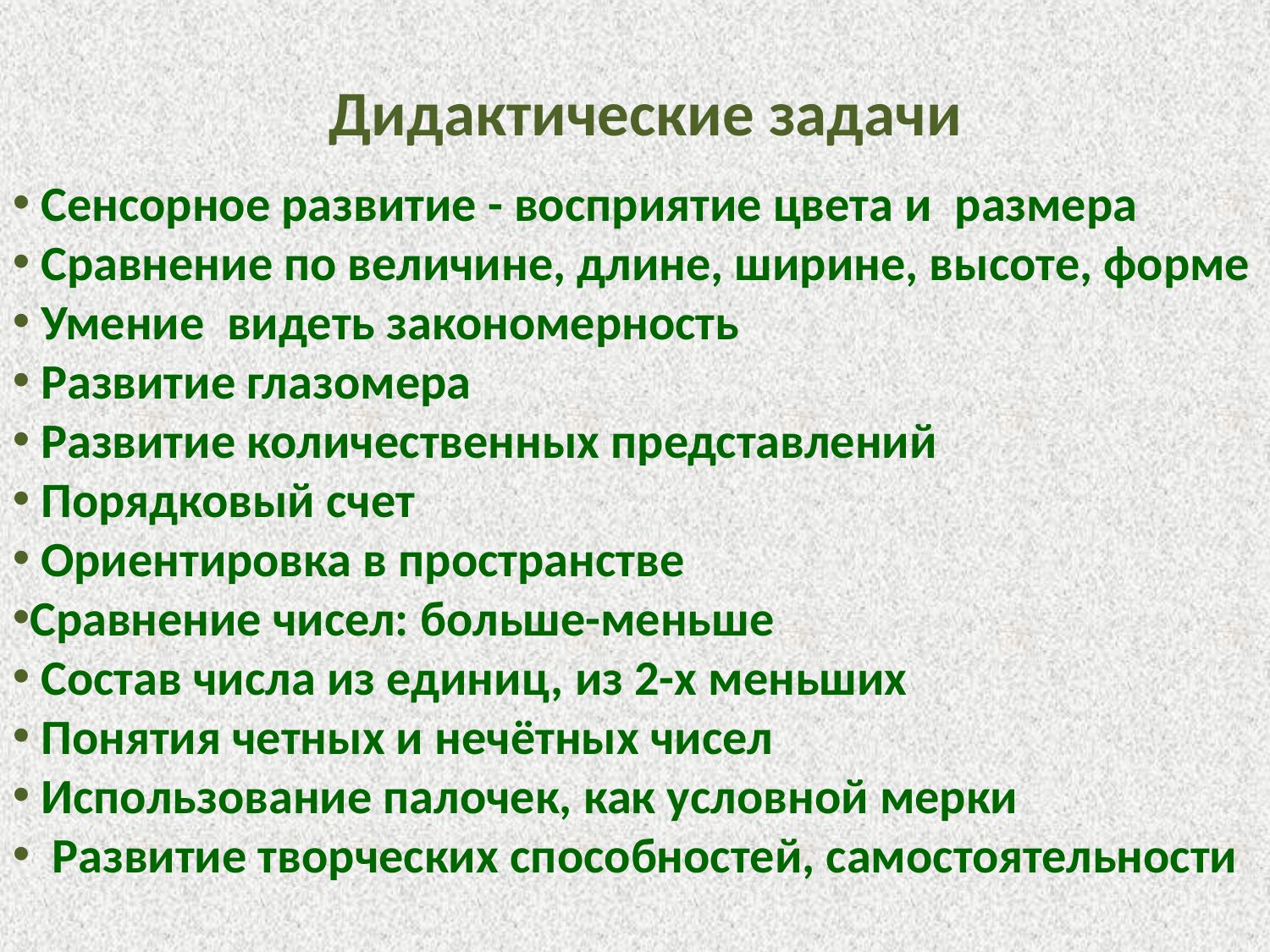

Дидактические задачи
 Сенсорное развитие - восприятие цвета и  размера
 Сравнение по величине, длине, ширине, высоте, форме
 Умение  видеть закономерность
 Развитие глазомера
 Развитие количественных представлений
 Порядковый счет
 Ориентировка в пространстве
Сравнение чисел: больше-меньше
 Состав числа из единиц, из 2-х меньших
 Понятия четных и нечётных чисел
 Использование палочек, как условной мерки
  Развитие творческих способностей, самостоятельности